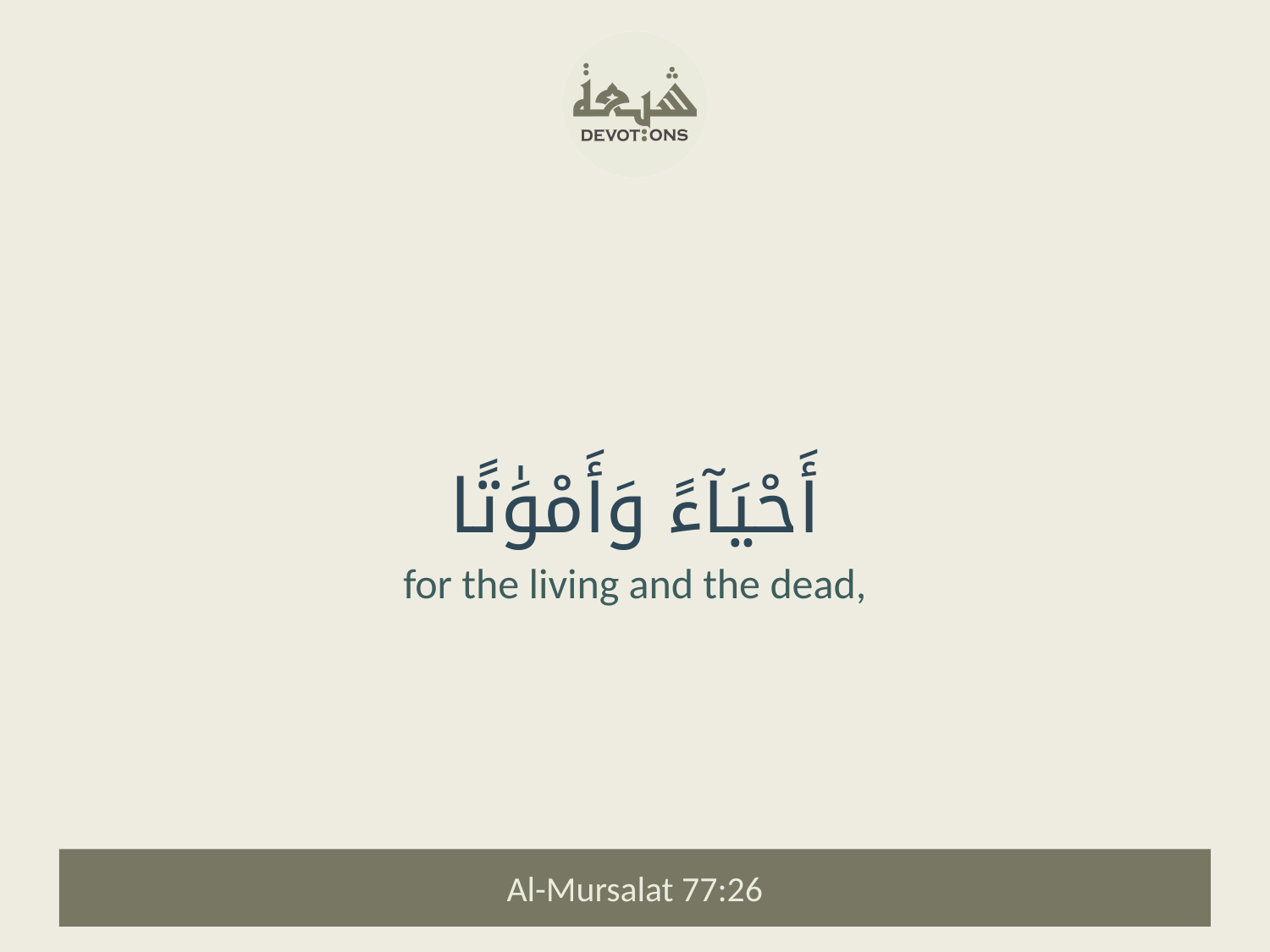

أَحْيَآءً وَأَمْوَٰتًا
for the living and the dead,
Al-Mursalat 77:26